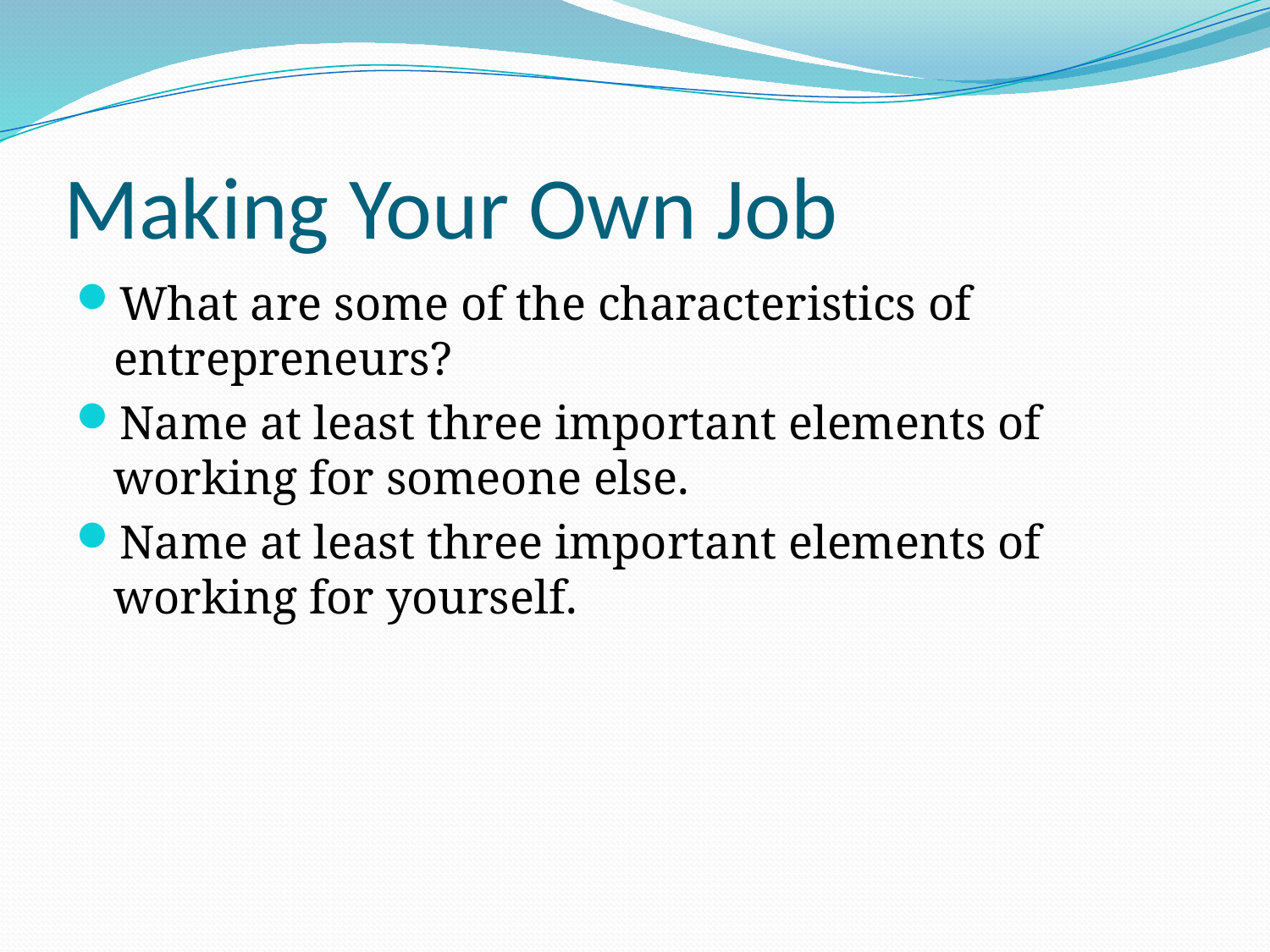

# Making Your Own Job
What are some of the characteristics of entrepreneurs?
Name at least three important elements of working for someone else.
Name at least three important elements of working for yourself.